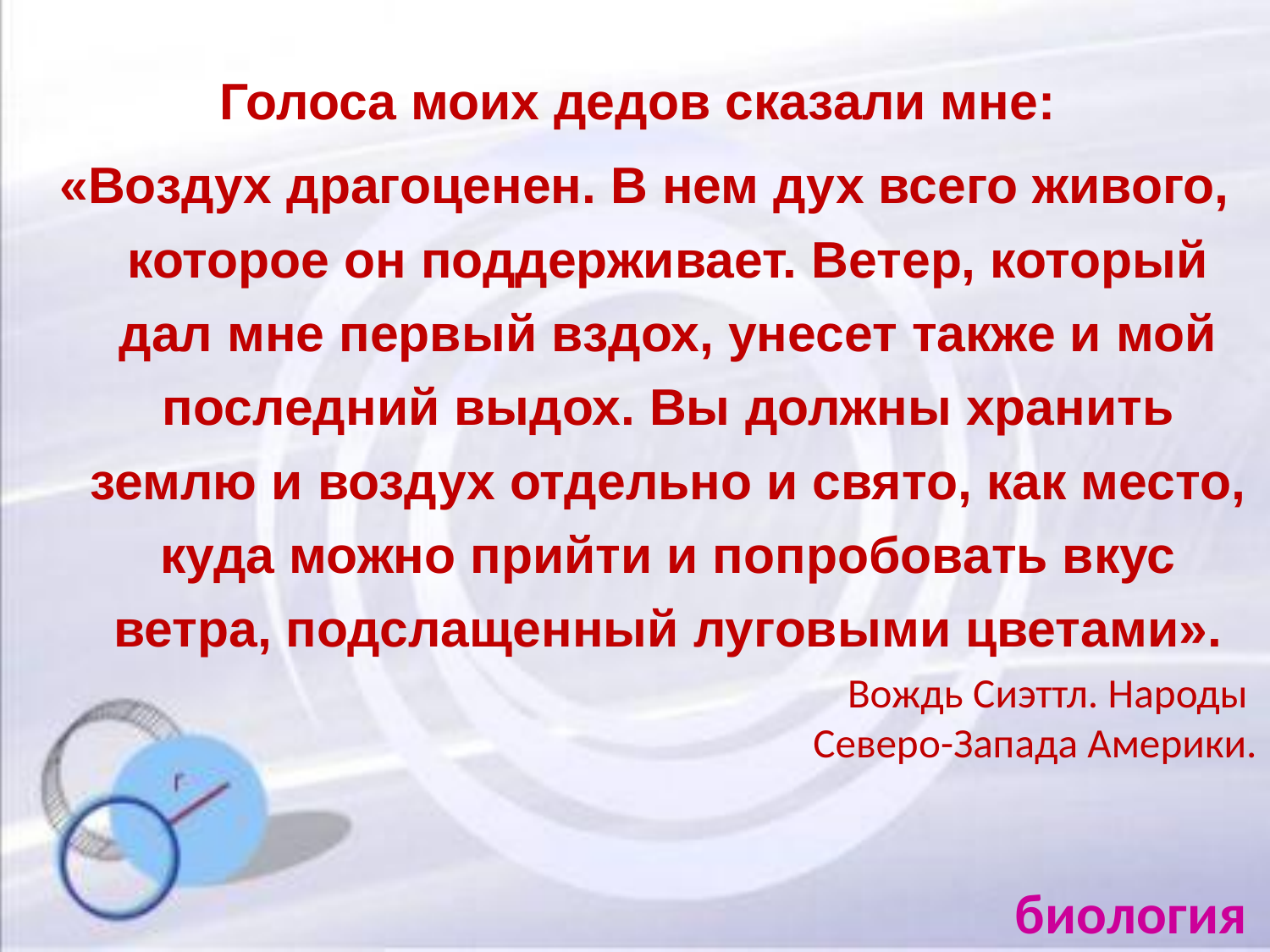

Голоса моих дедов сказали мне:
«Воздух драгоценен. В нем дух всего живого, которое он поддерживает. Ветер, который дал мне первый вздох, унесет также и мой последний выдох. Вы должны хранить землю и воздух отдельно и свято, как место, куда можно прийти и попробовать вкус ветра, подслащенный луговыми цветами».
Вождь Сиэттл. Народы
Северо-Запада Америки.

биология